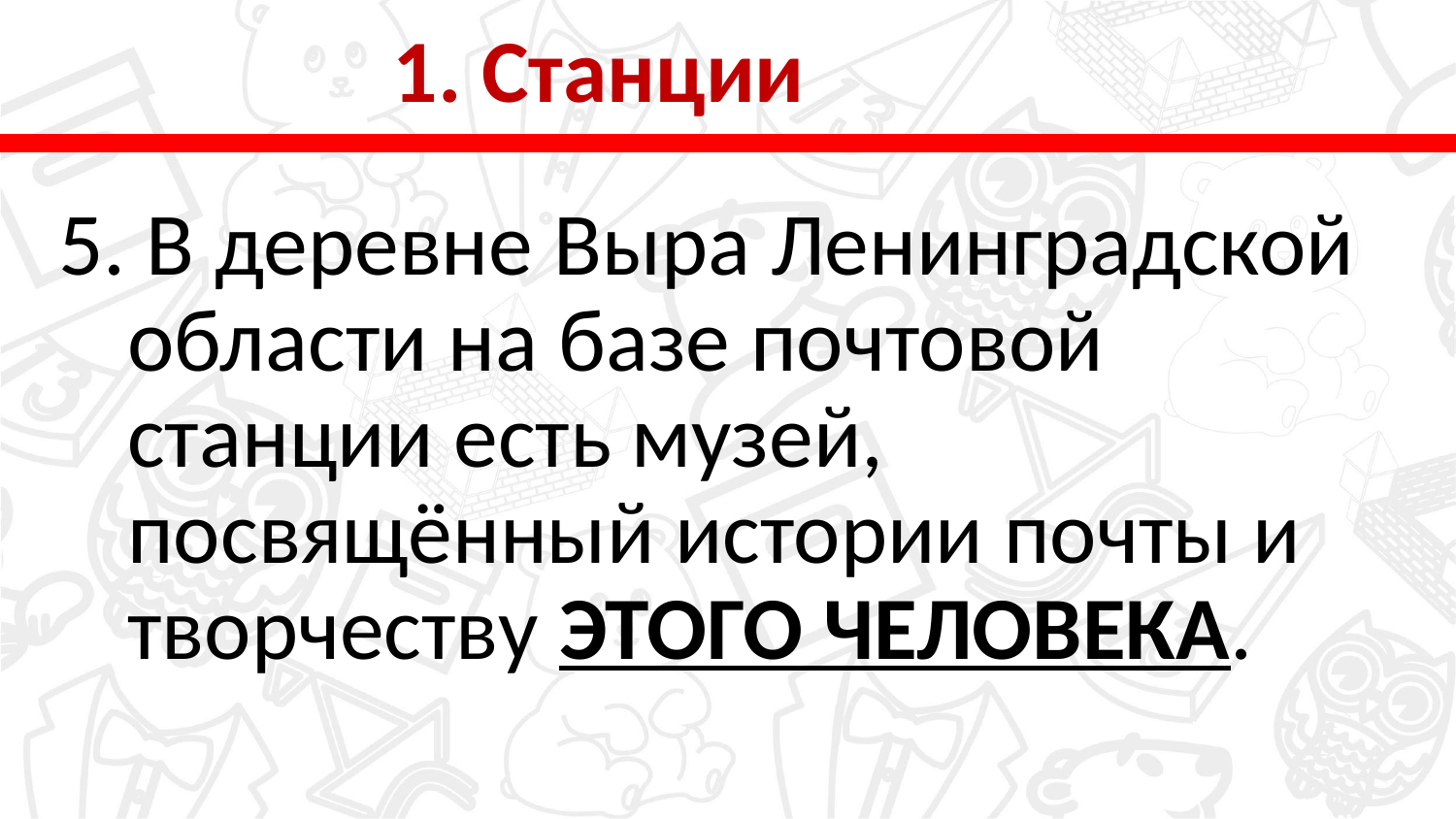

# 1. Станции

5. В деревне Выра Ленинградской области на базе почтовой станции есть музей, посвящённый истории почты и творчеству ЭТОГО ЧЕЛОВЕКА.